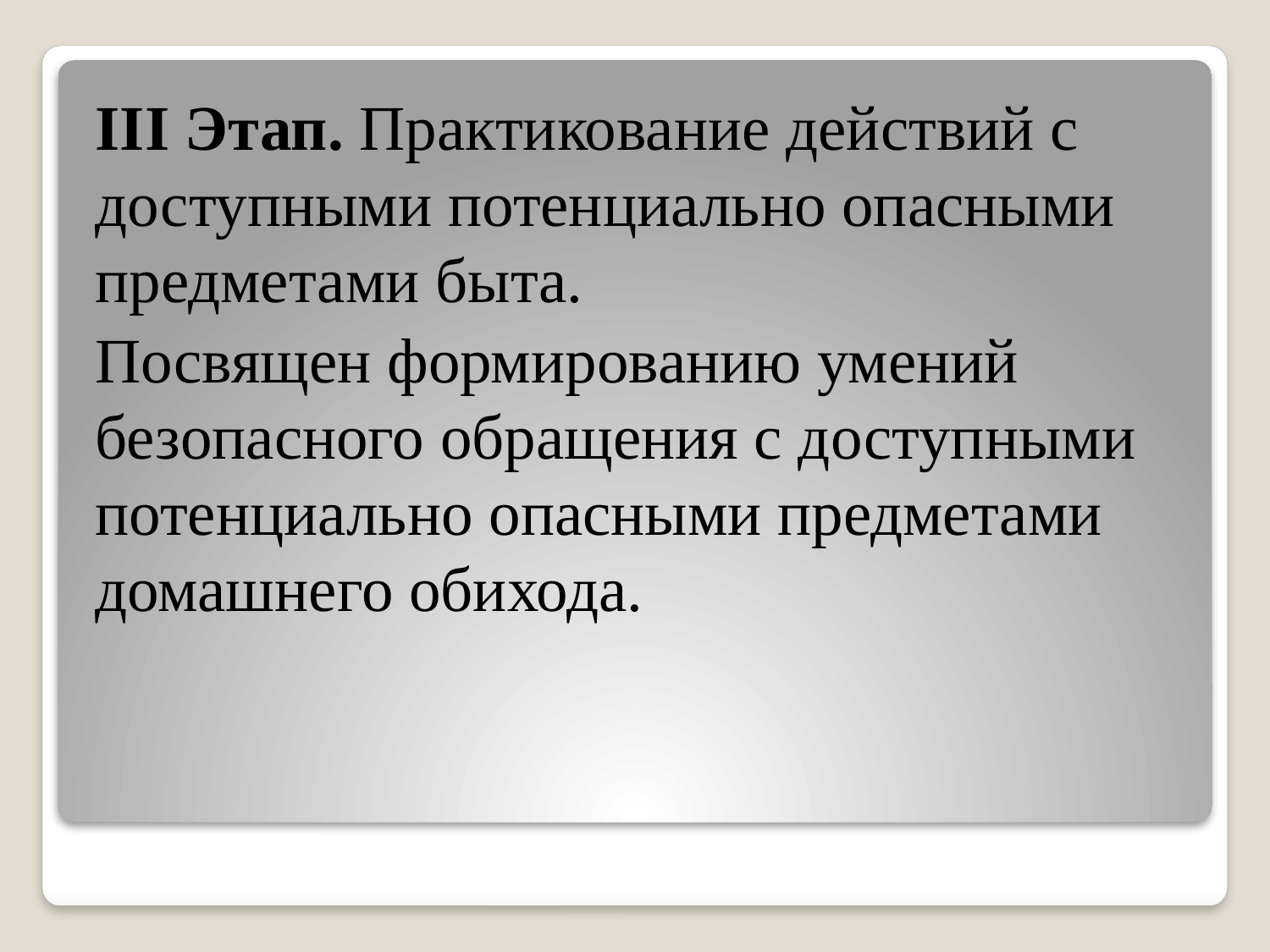

III Этап. Практикование действий с доступными потенциально опасными предметами быта.
Посвящен формированию умений безопасного обращения с доступными потенциально опасными предметами домашнего обихода.